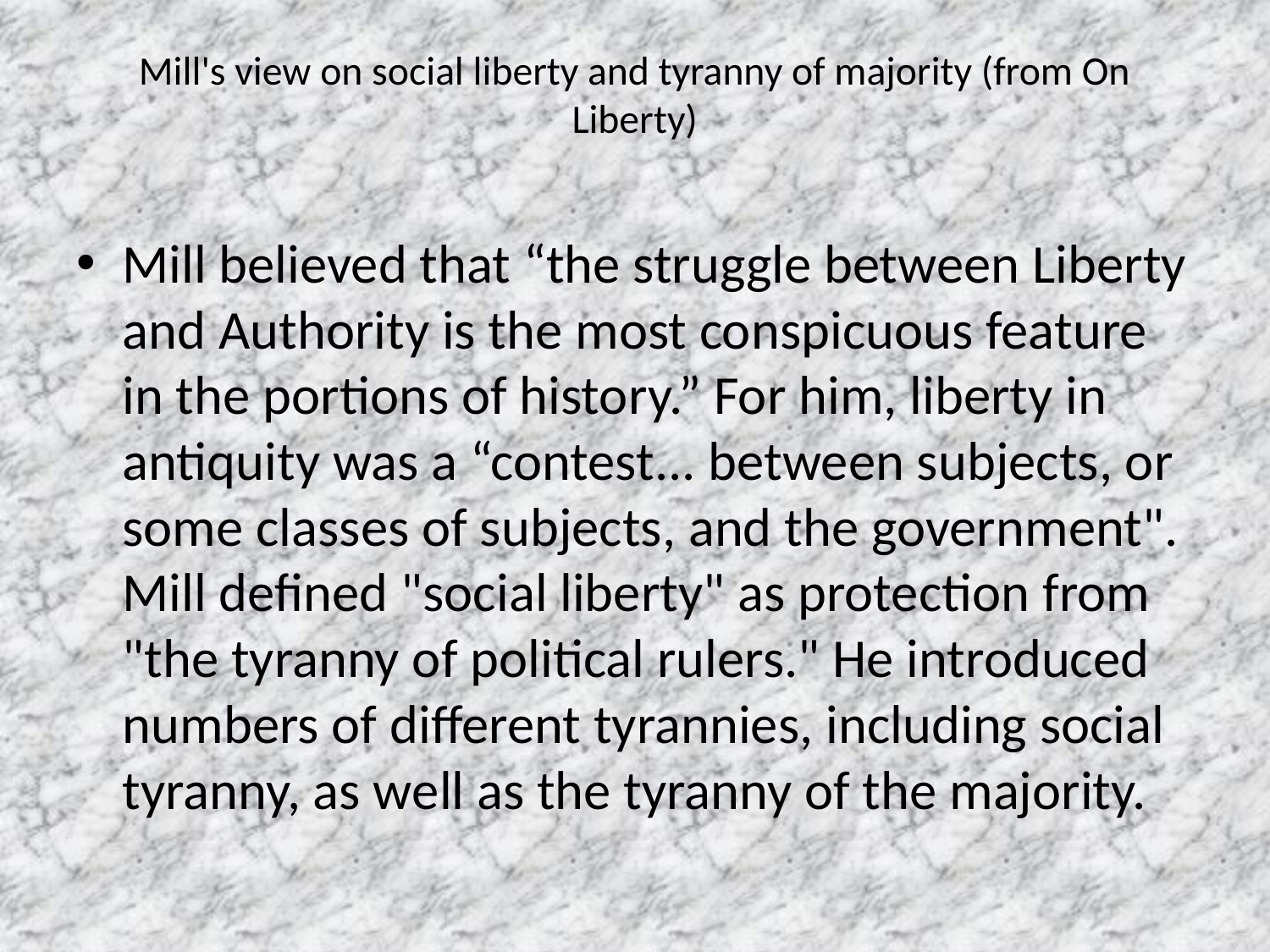

# Mill's view on social liberty and tyranny of majority (from On Liberty)
Mill believed that “the struggle between Liberty and Authority is the most conspicuous feature in the portions of history.” For him, liberty in antiquity was a “contest... between subjects, or some classes of subjects, and the government".  Mill defined "social liberty" as protection from "the tyranny of political rulers." He introduced numbers of different tyrannies, including social tyranny, as well as the tyranny of the majority.